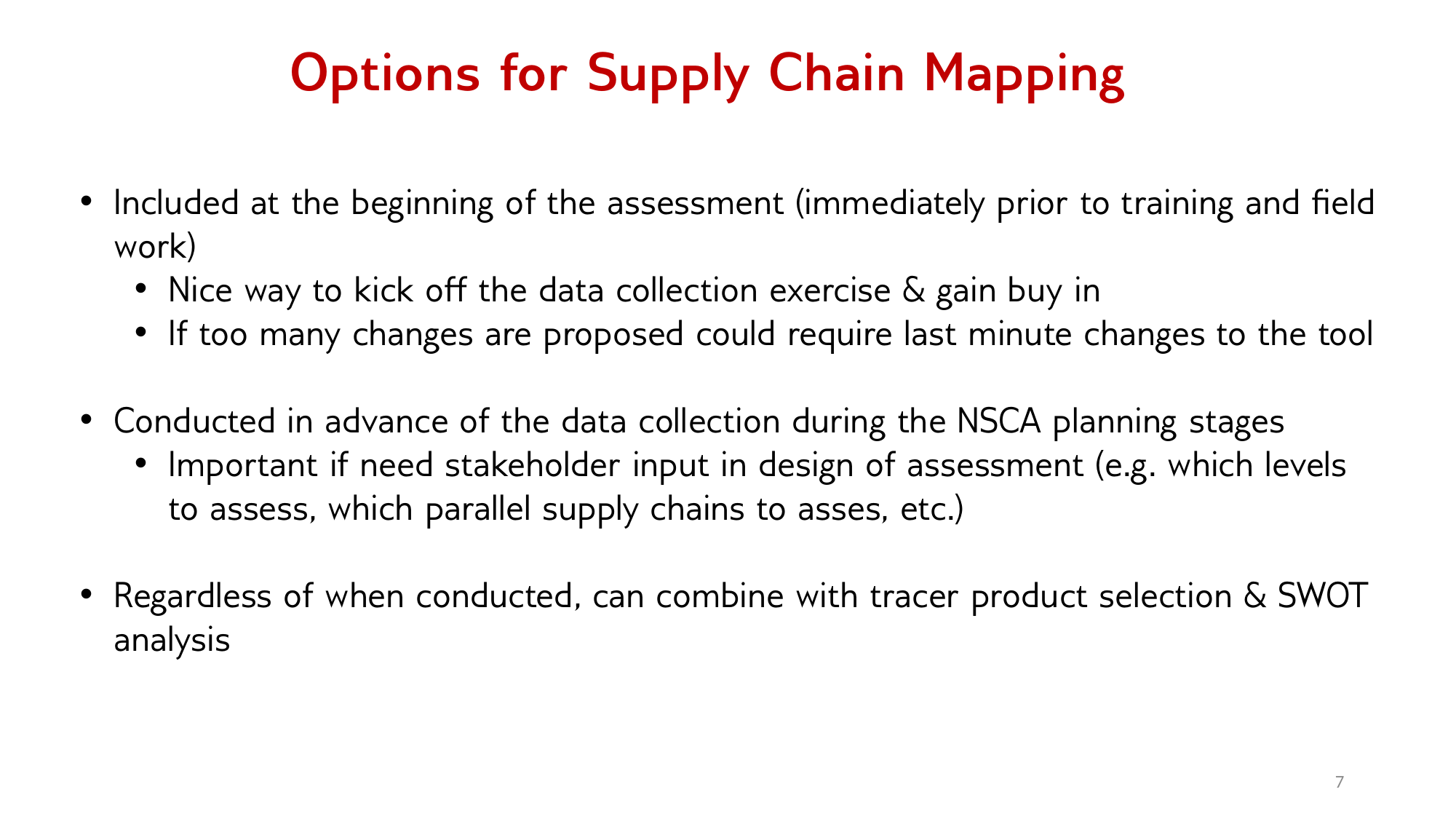

# Options for Supply Chain Mapping
Included at the beginning of the assessment (immediately prior to training and field work)
Nice way to kick off the data collection exercise & gain buy in
If too many changes are proposed could require last minute changes to the tool

Conducted in advance of the data collection during the NSCA planning stages
Important if need stakeholder input in design of assessment (e.g. which levels to assess, which parallel supply chains to asses, etc.)

Regardless of when conducted, can combine with tracer product selection & SWOT analysis
7